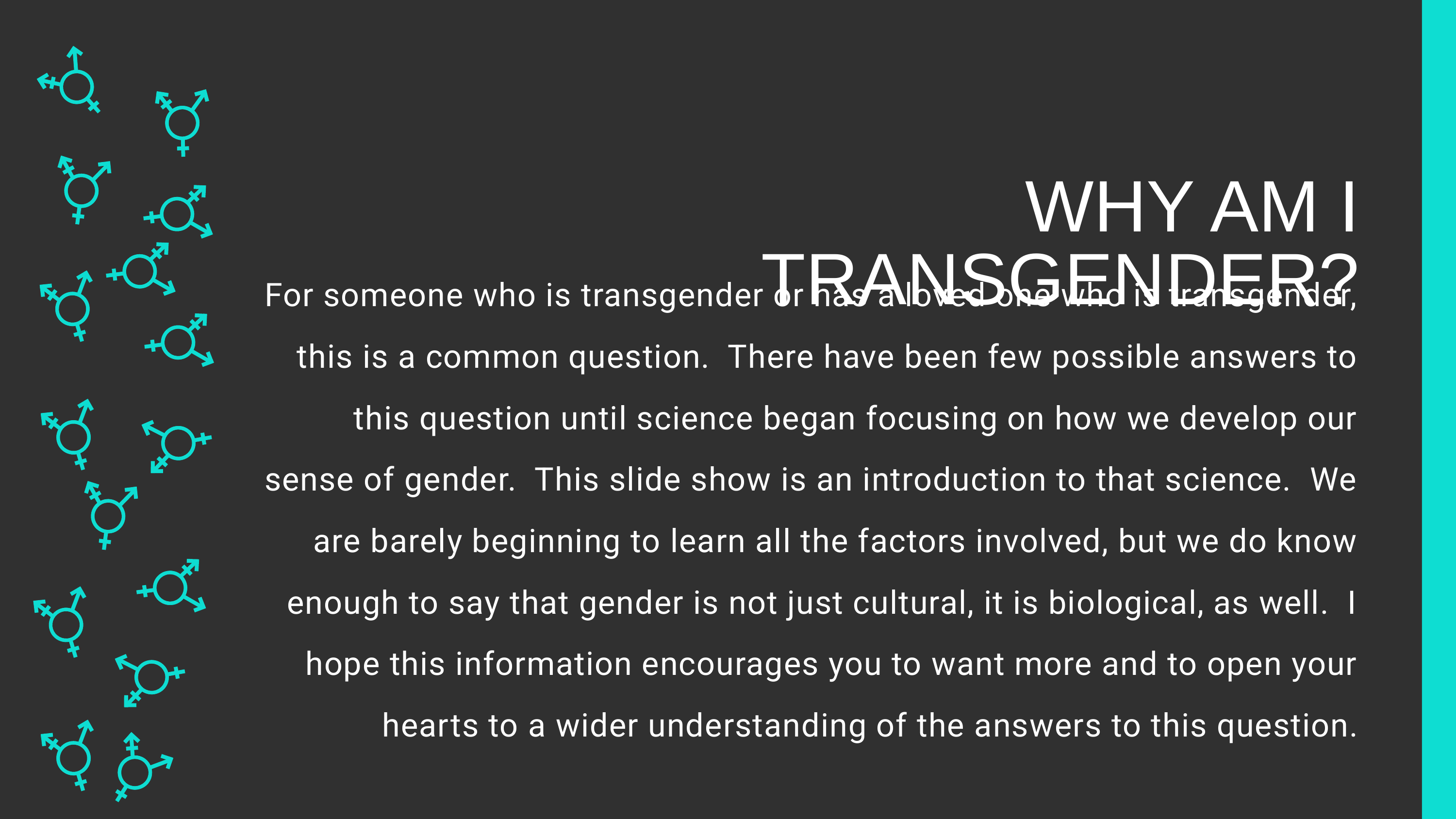

THE BIG PICTURE

WHY AM I TRANSGENDER?

For someone who is transgender or has a loved one who is transgender, this is a common question.  There have been few possible answers to this question until science began focusing on how we develop our sense of gender.  This slide show is an introduction to that science.  We are barely beginning to learn all the factors involved, but we do know enough to say that gender is not just cultural, it is biological, as well.  I hope this information encourages you to want more and to open your hearts to a wider understanding of the answers to this question.